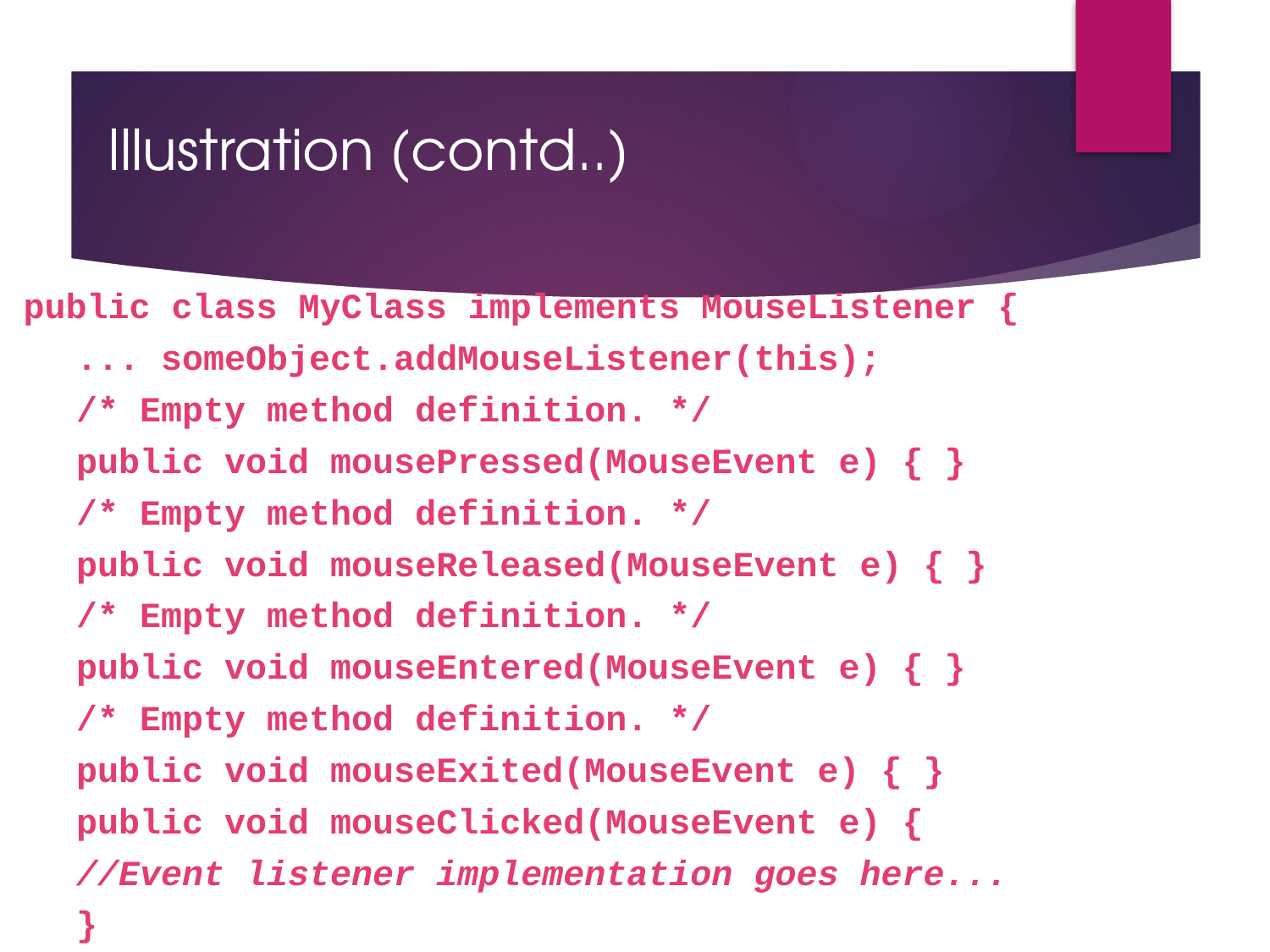

# Illustration (contd..)
 public class MyClass implements MouseListener {
   ... someObject.addMouseListener(this);
   /* Empty method definition. */
   public void mousePressed(MouseEvent e) { }
   /* Empty method definition. */
   public void mouseReleased(MouseEvent e) { }
   /* Empty method definition. */
   public void mouseEntered(MouseEvent e) { }
   /* Empty method definition. */
   public void mouseExited(MouseEvent e) { }
   public void mouseClicked(MouseEvent e) {
   //Event listener implementation goes here...
   }
 }